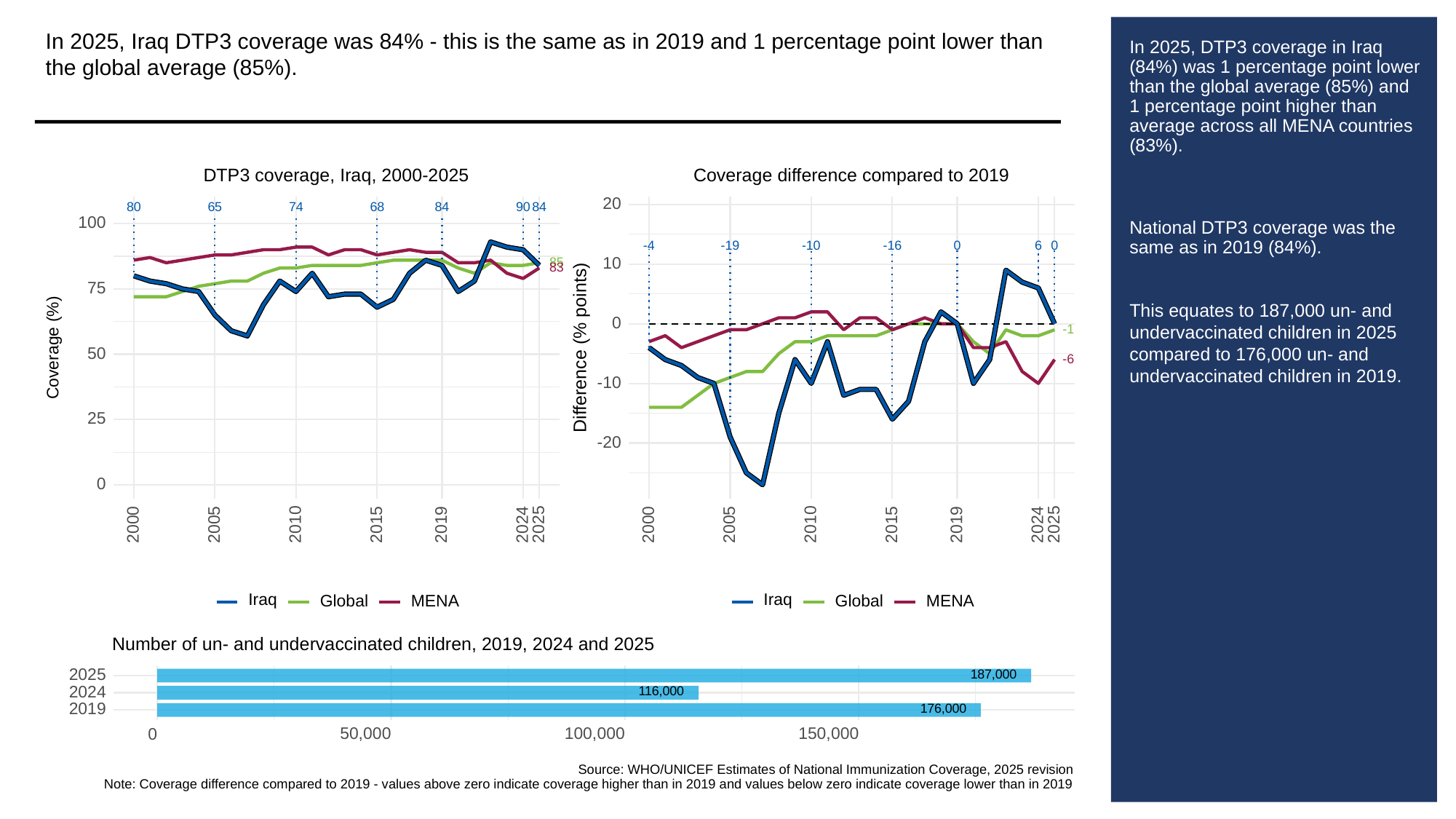

In 2025, Iraq DTP3 coverage was 84% - this is the same as in 2019 and 1 percentage point lower than the global average (85%).
# In 2025, DTP3 coverage in Iraq (84%) was 1 percentage point lower than the global average (85%) and 1 percentage point higher than average across all MENA countries (83%).

National DTP3 coverage was the same as in 2019 (84%).

This equates to 187,000 un- and undervaccinated children in 2025 compared to 176,000 un- and undervaccinated children in 2019.

Coverage difference compared to 2019
DTP3 coverage, Iraq, 2000-2025

20
80
65
68
84
90
84
74

100

-19
-10
-16
0
6
0
-4

85
10

83

75

0

-1
Difference (% points)
Coverage (%)
50

-6
-10

25

-20

0

2000
2005
2010
2015
2019
2024
2025
2000
2005
2010
2015
2019
2024
2025
Iraq
Iraq
Global
Global
MENA
MENA

Number of un- and undervaccinated children, 2019, 2024 and 2025

187,000
2025

116,000
2024

176,000
2019

50,000
100,000
150,000
0
Source: WHO/UNICEF Estimates of National Immunization Coverage, 2025 revision
Note: Coverage difference compared to 2019 - values above zero indicate coverage higher than in 2019 and values below zero indicate coverage lower than in 2019